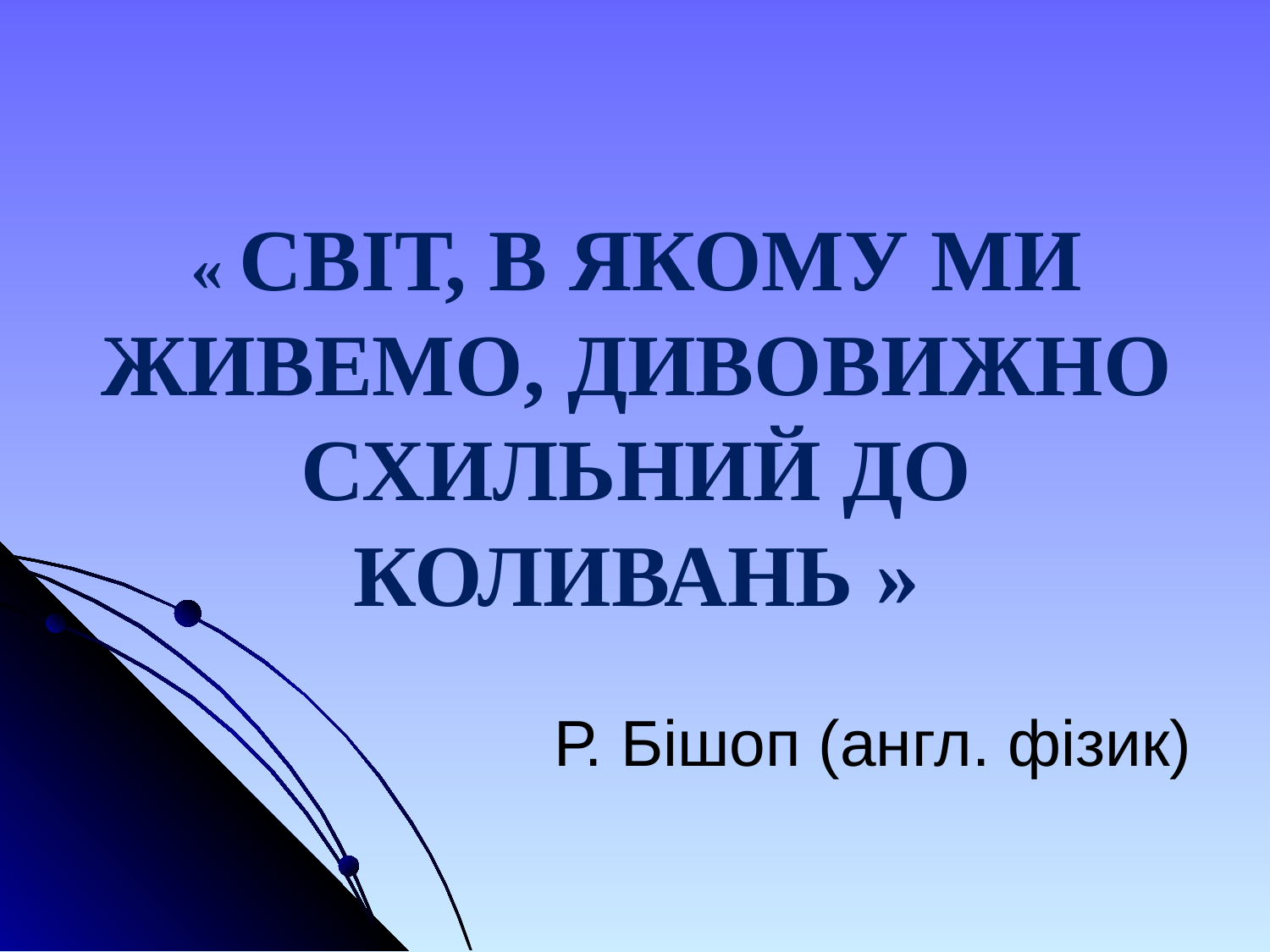

« СВІТ, В ЯКОМУ МИ ЖИВЕМО, ДИВОВИЖНО СХИЛЬНИЙ ДО КОЛИВАНЬ »
                             Р. Бішоп (англ. фізик)